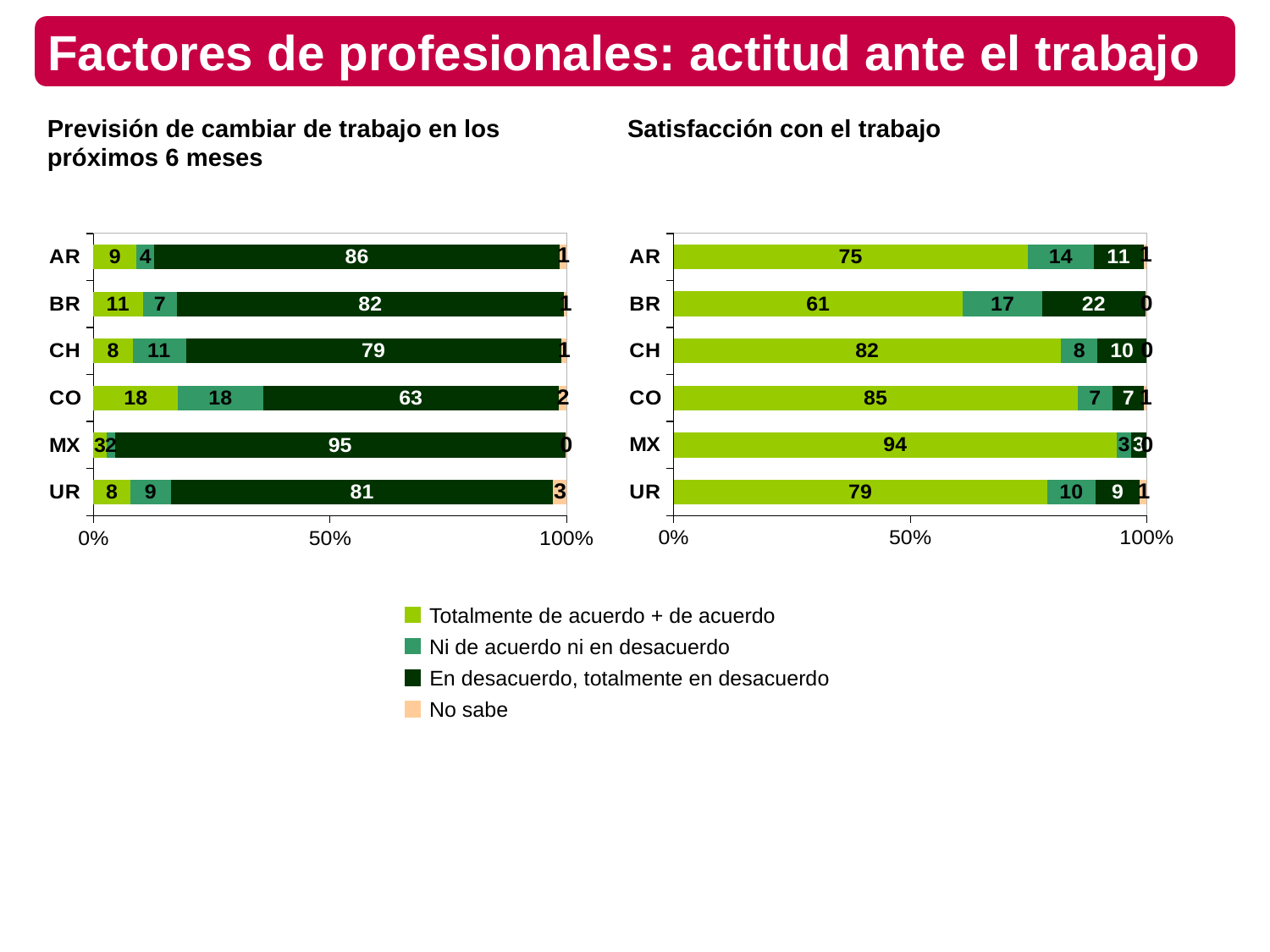

# Factores de profesionales: actitud ante el trabajo
Previsión de cambiar de trabajo en los próximos 6 meses
Satisfacción con el trabajo

### Chart

| Category | Siempre + muchas veces | A veces + pocas veces | Nunca | No sabe |
|---|---|---|---|---|
| UR | 78.98 | 10.23 | 9.38 | 1.42 |
| MX | 93.7 | 3.01 | 3.29 | 0.0 |
| CO | 85.4 | 7.44 | 6.61 | 0.55 |
| CH | 81.9 | 7.76 | 10.34 | 0.0 |
| BR | 61.15 | 16.8 | 21.78 | 0.26 |
| AR | 74.86 | 14.0 | 10.57 | 0.57 |

### Chart

| Category | Siempre + muchas veces | A veces + pocas veces | Nunca | No sabe |
|---|---|---|---|---|
| UR | 7.76 | 8.62 | 80.75 | 2.87 |
| MX | 2.74 | 1.92 | 95.07 | 0.27 |
| CO | 17.91 | 17.91 | 62.53 | 1.65 |
| CH | 8.33 | 11.21 | 79.31 | 1.15 |
| BR | 10.5 | 7.09 | 81.89 | 0.52 |
| AR | 9.14 | 3.71 | 85.71 | 1.43 |
Totalmente de acuerdo + de acuerdo

Ni de acuerdo ni en desacuerdo

En desacuerdo, totalmente en desacuerdo

No sabe